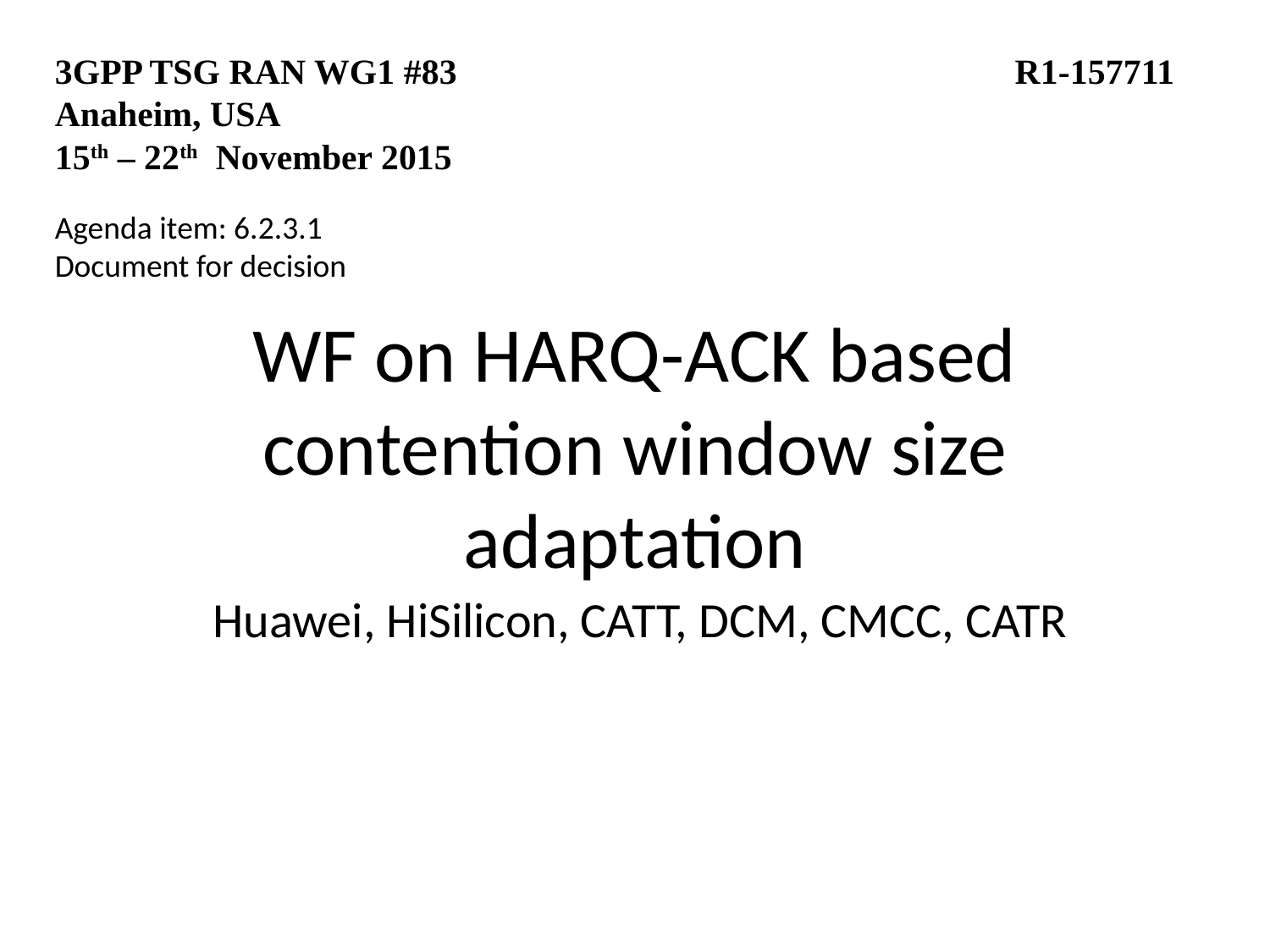

3GPP TSG RAN WG1 #83				        R1-157711
Anaheim, USA
15th – 22th  November 2015
Agenda item: 6.2.3.1
Document for decision
# WF on HARQ-ACK based contention window size adaptation
Huawei, HiSilicon, CATT, DCM, CMCC, CATR